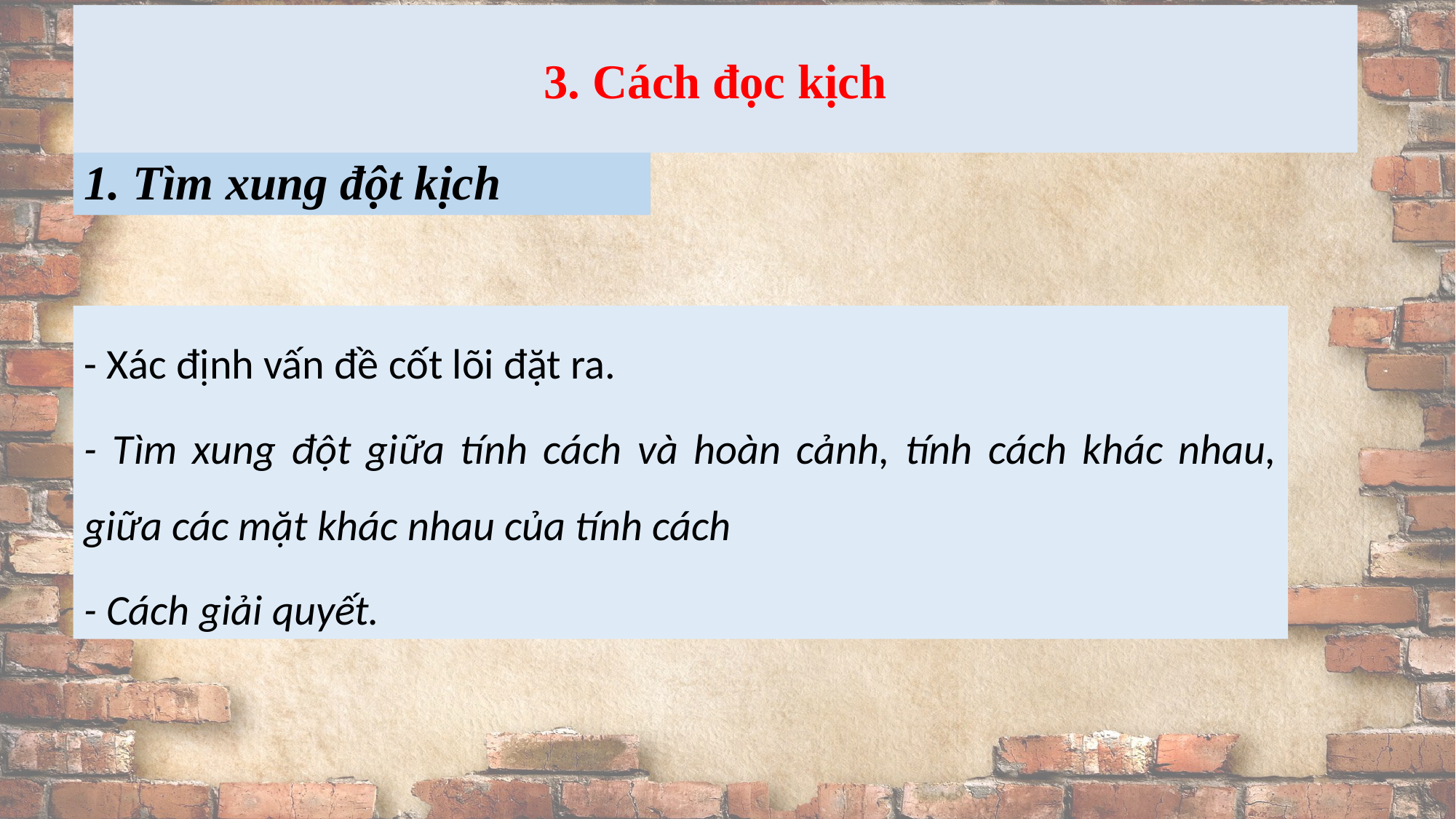

# 3. Cách đọc kịch
1. Tìm xung đột kịch

- Xác định vấn đề cốt lõi đặt ra.
- Tìm xung đột giữa tính cách và hoàn cảnh, tính cách khác nhau, giữa các mặt khác nhau của tính cách
- Cách giải quyết.